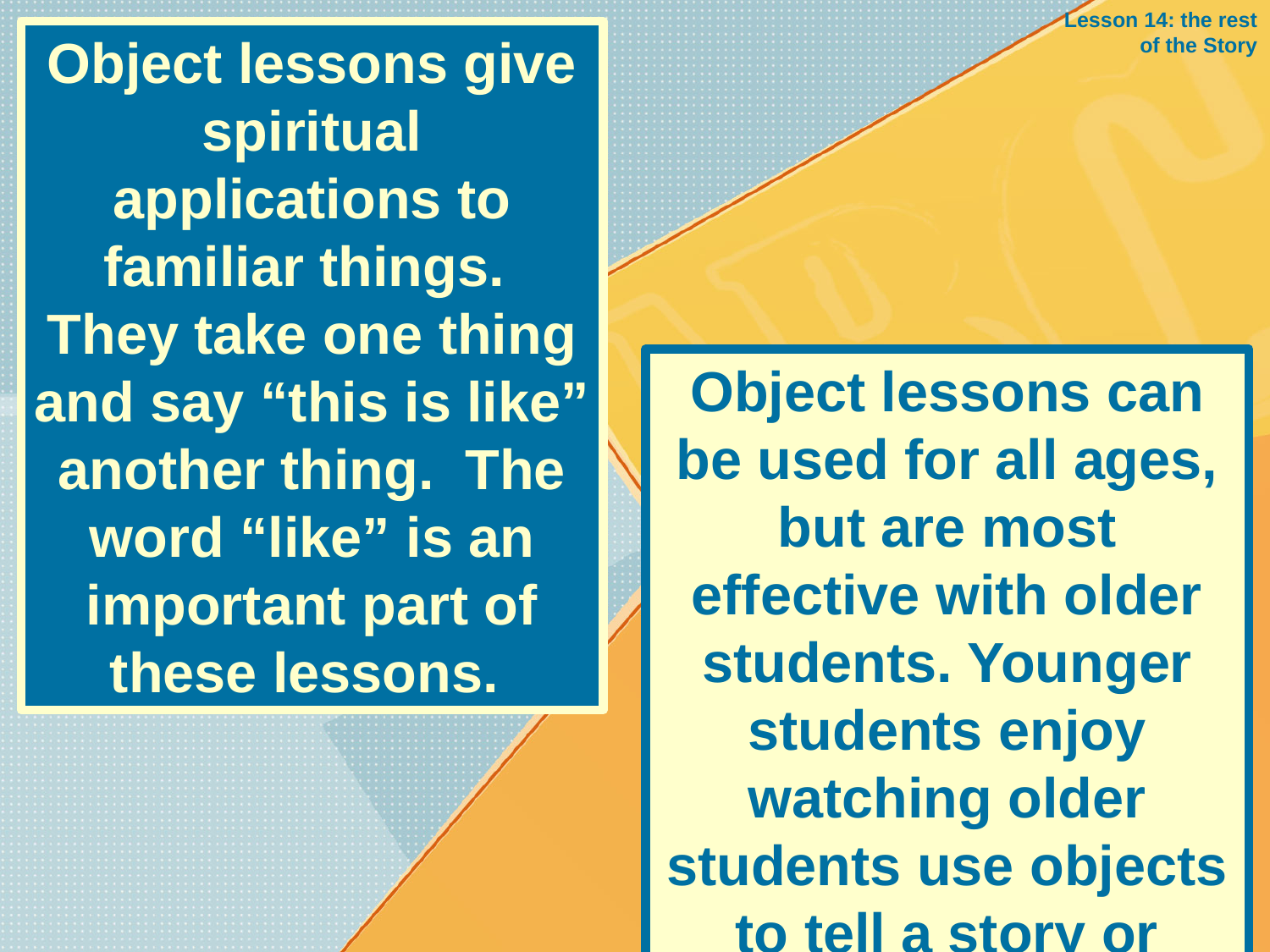

Lesson 14: the rest of the Story
Object lessons give spiritual applications to familiar things.  They take one thing and say “this is like” another thing.  The word “like” is an important part of these lessons.
Object lessons can be used for all ages, but are most effective with older students. Younger students enjoy watching older students use objects to tell a story or teach a lesson.